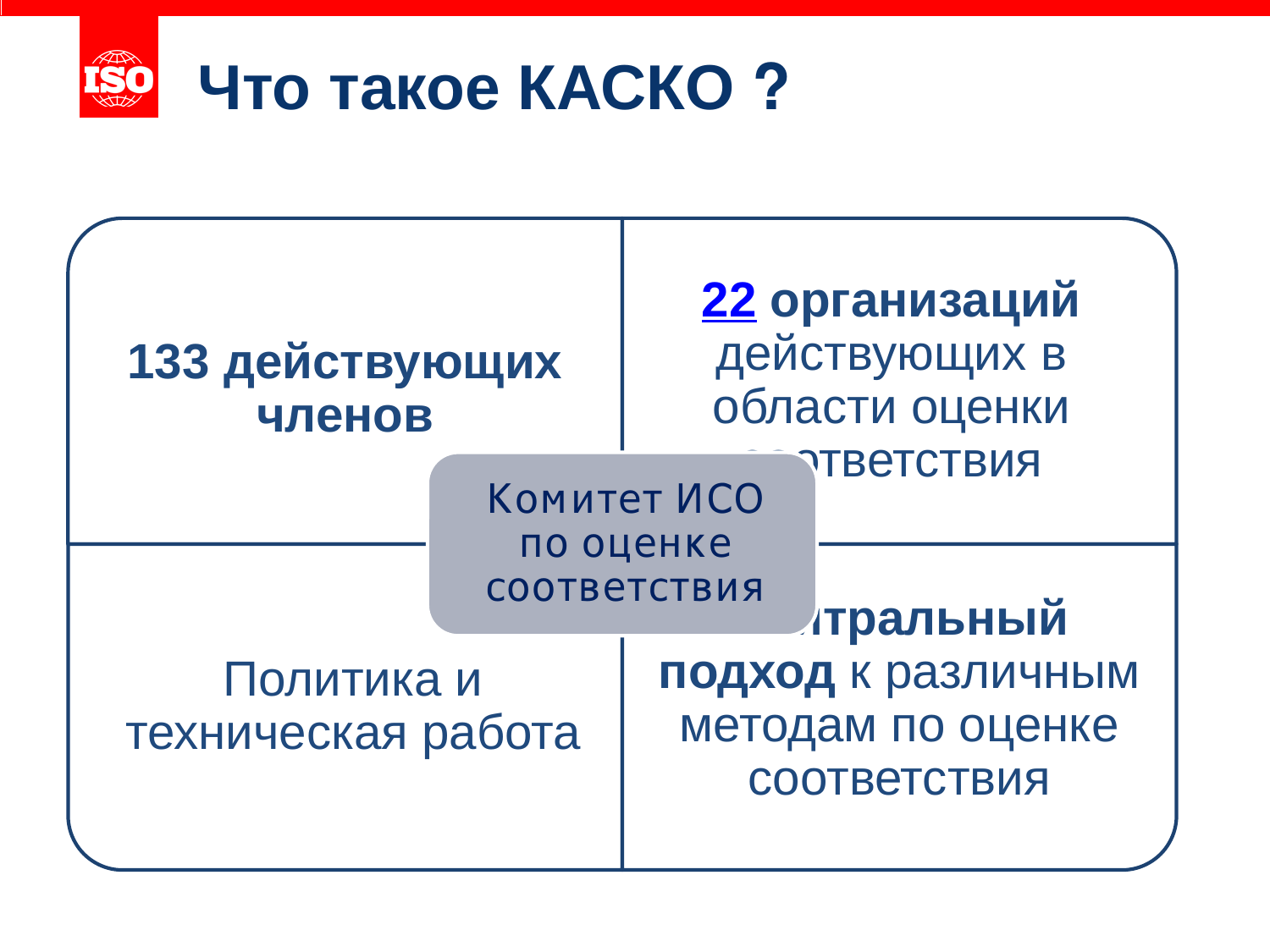

Что такое КАСКО ?
133 действующих членoв
22 организаций действующих в области оценки соответствия
Политика и техническая работа
Нейтральный подход к различным методам по оценке соответствия
Комитет ИСО по оценке соответствия